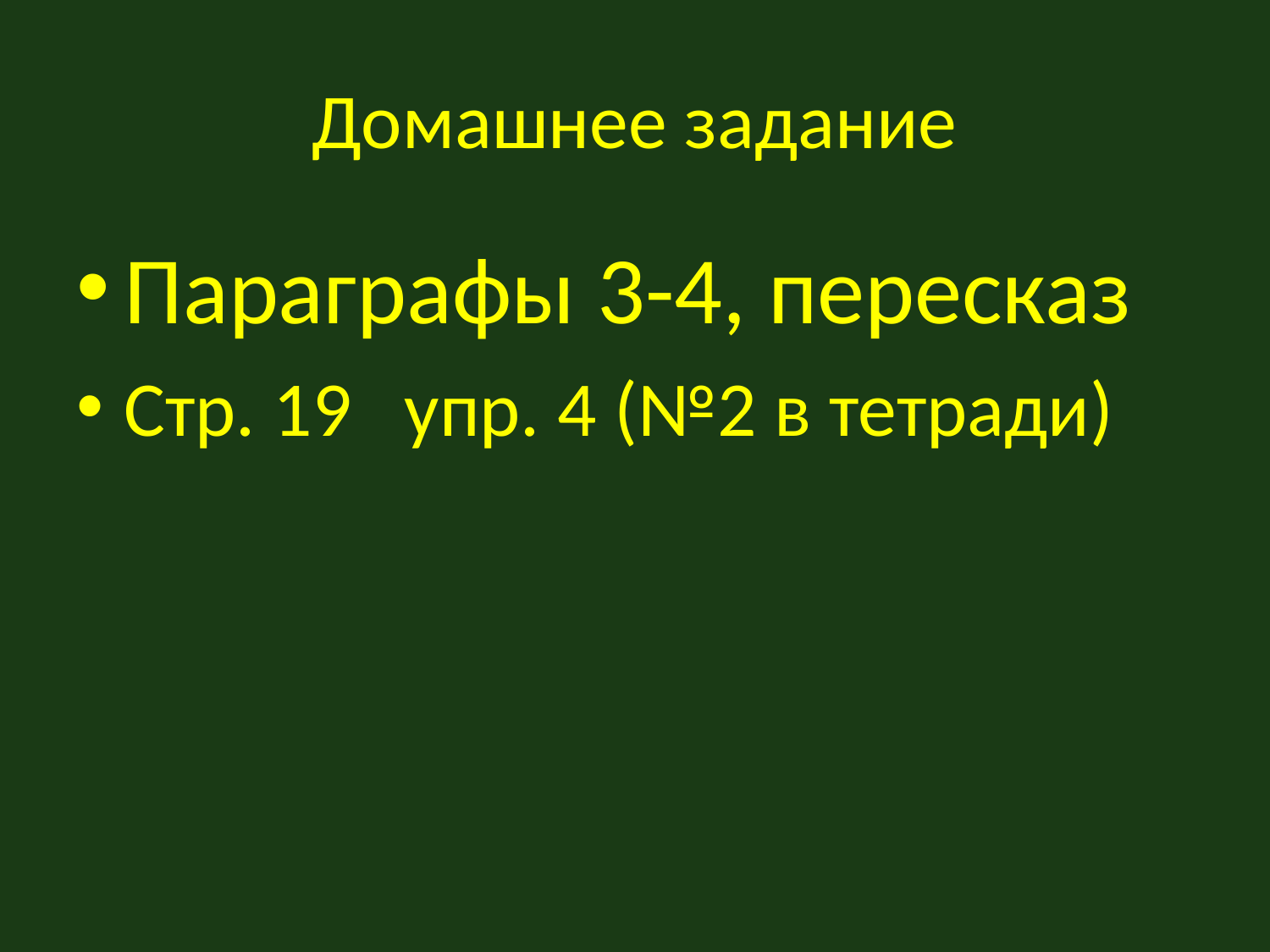

# Домашнее задание
Параграфы 3-4, пересказ
Стр. 19   упр. 4 (№2 в тетради)